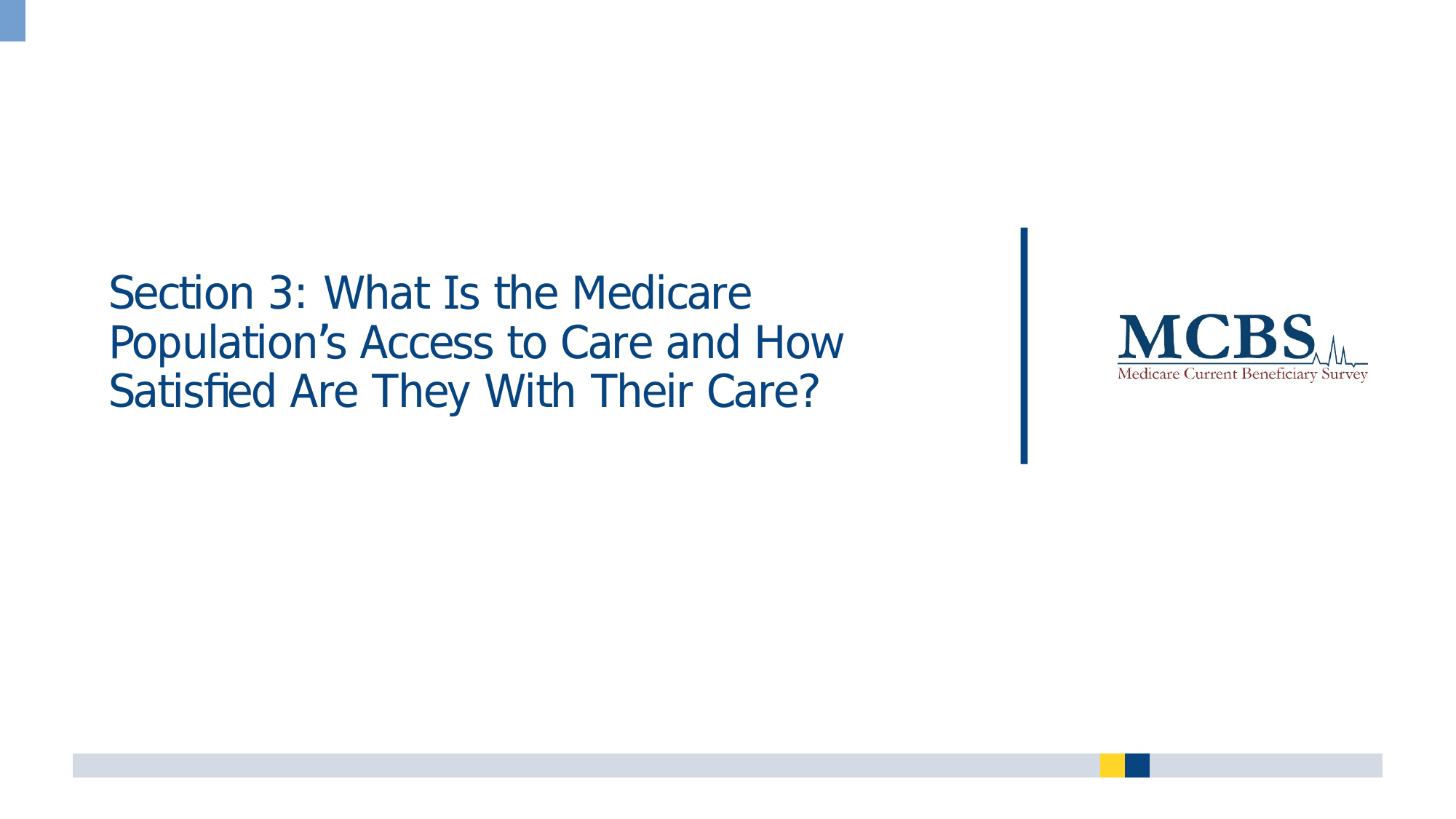

# Section 3: What Is the Medicare Population’s Access to Care and How Satisfied Are They With Their Care?